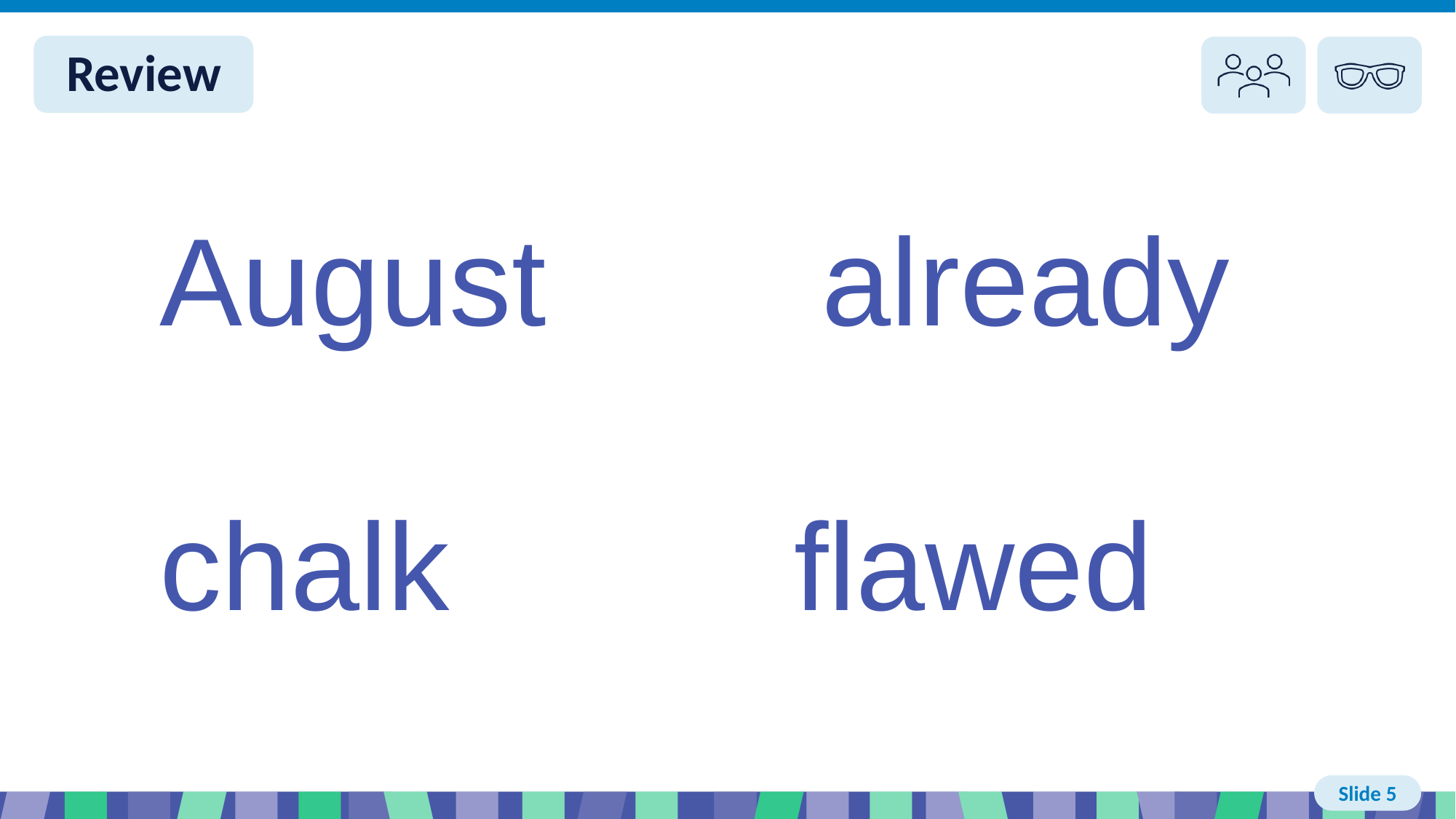

Slide  5 Review You do
August        already
chalk          flawed